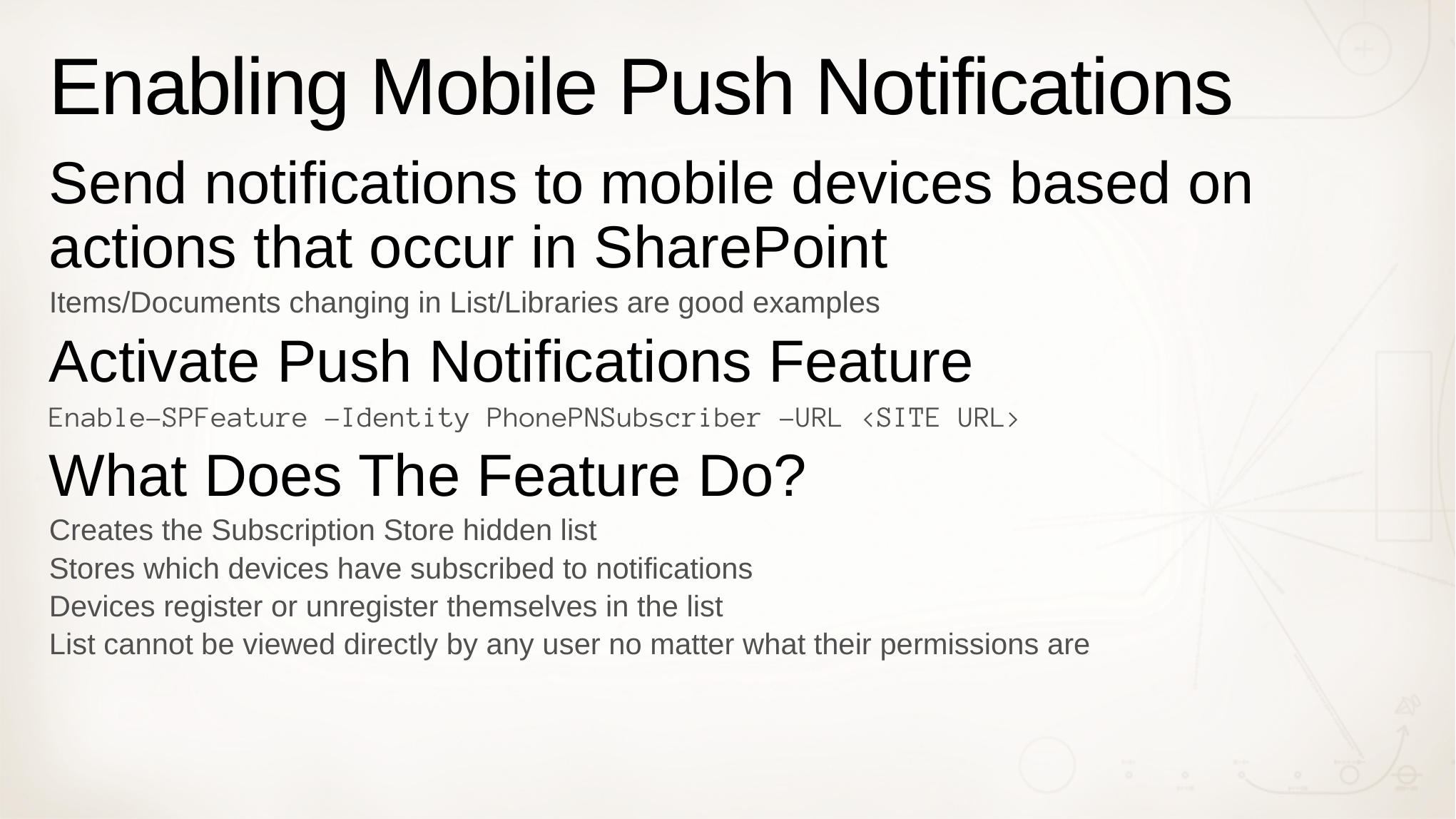

# Enabling Mobile Push Notifications
Send notifications to mobile devices based on actions that occur in SharePoint
Items/Documents changing in List/Libraries are good examples
Activate Push Notifications Feature
Enable-SPFeature -Identity PhonePNSubscriber -URL <SITE URL>
What Does The Feature Do?
Creates the Subscription Store hidden list
Stores which devices have subscribed to notifications
Devices register or unregister themselves in the list
List cannot be viewed directly by any user no matter what their permissions are